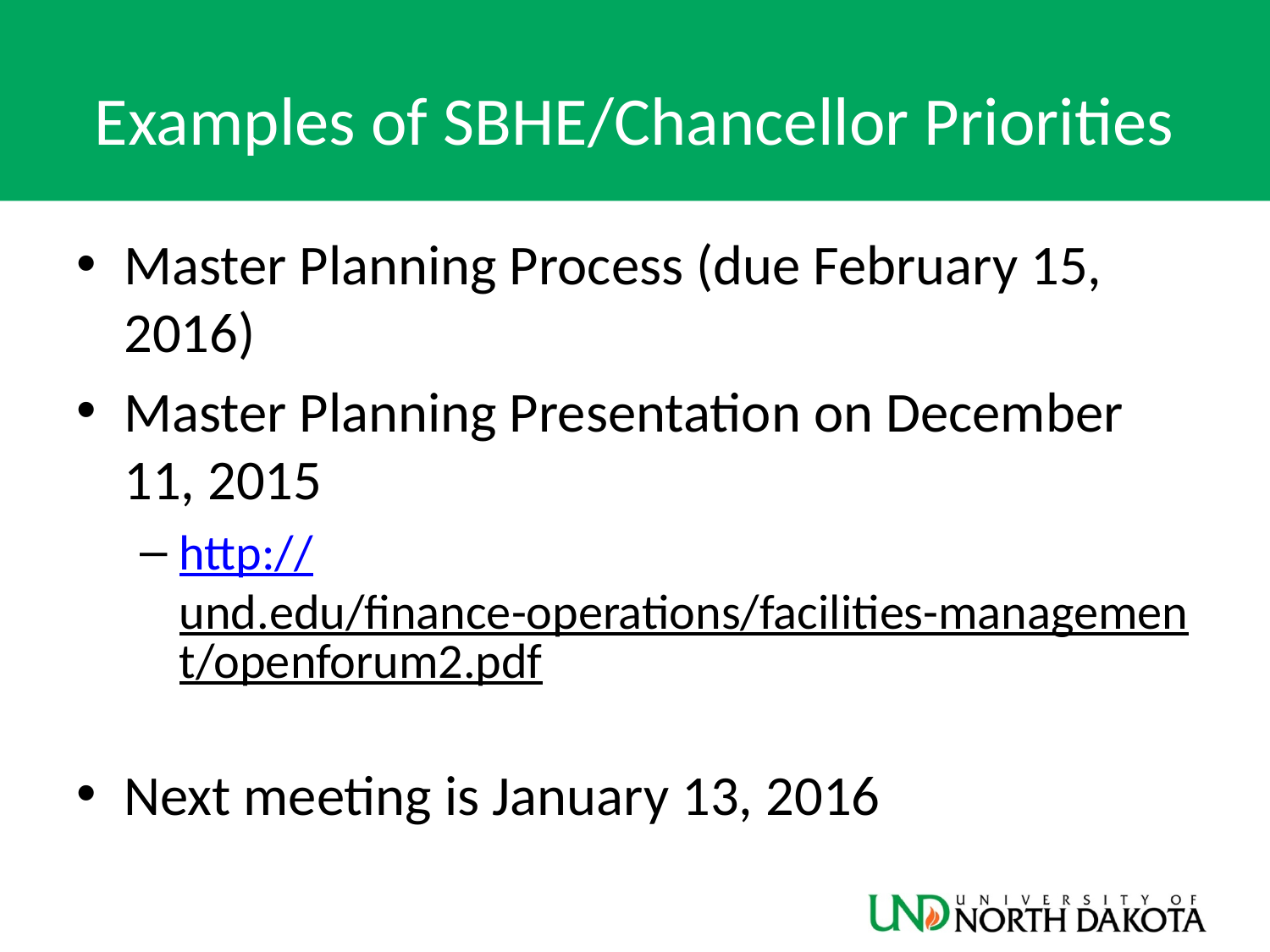

# Examples of SBHE/Chancellor Priorities
Master Planning Process (due February 15, 2016)
Master Planning Presentation on December 11, 2015
http://und.edu/finance-operations/facilities-management/openforum2.pdf
Next meeting is January 13, 2016